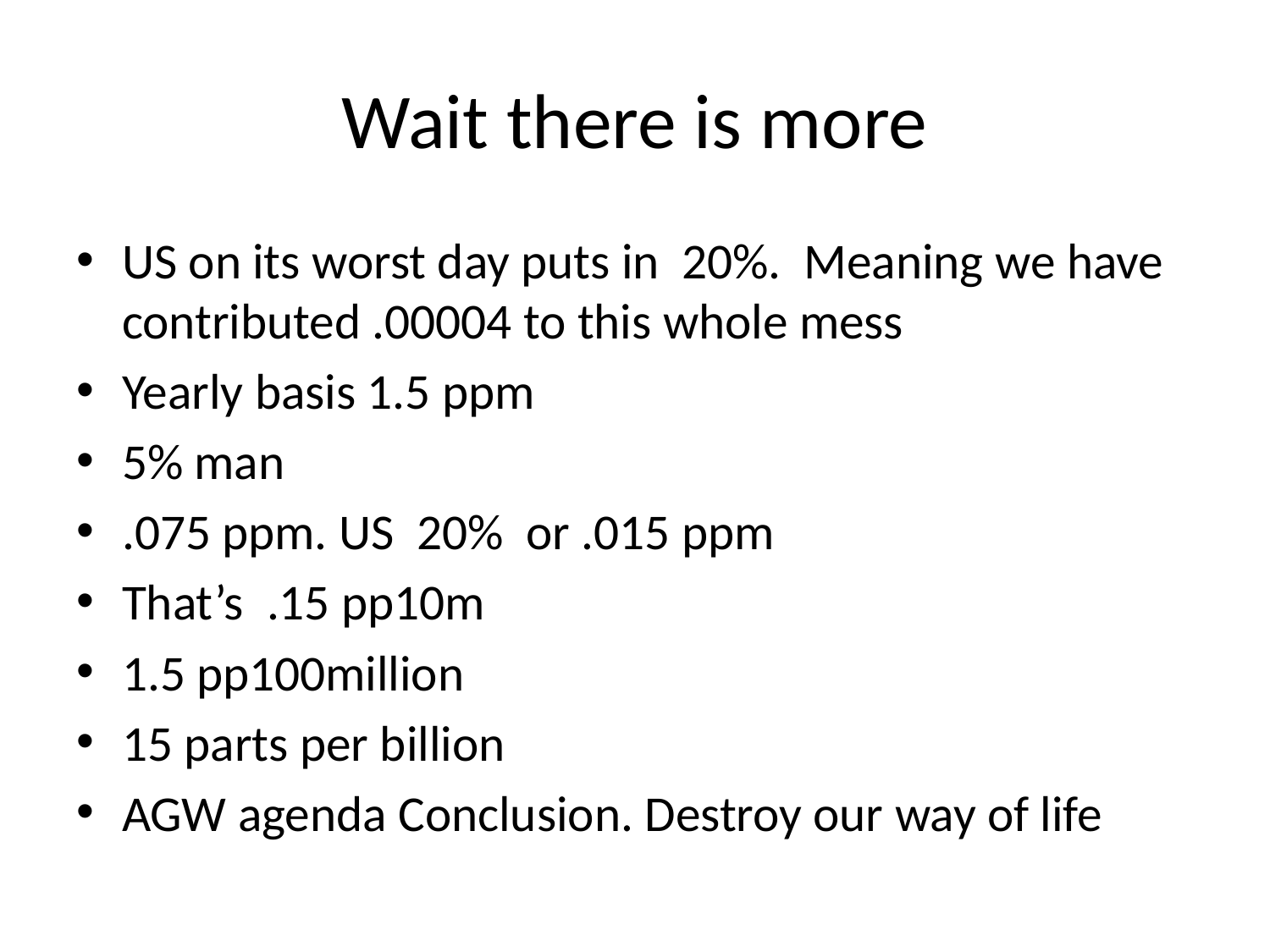

# Wait there is more
US on its worst day puts in  20%.  Meaning we have contributed .00004 to this whole mess
Yearly basis 1.5 ppm
5% man
.075 ppm. US  20%  or .015 ppm
That’s  .15 pp10m
1.5 pp100million
15 parts per billion
AGW agenda Conclusion. Destroy our way of life